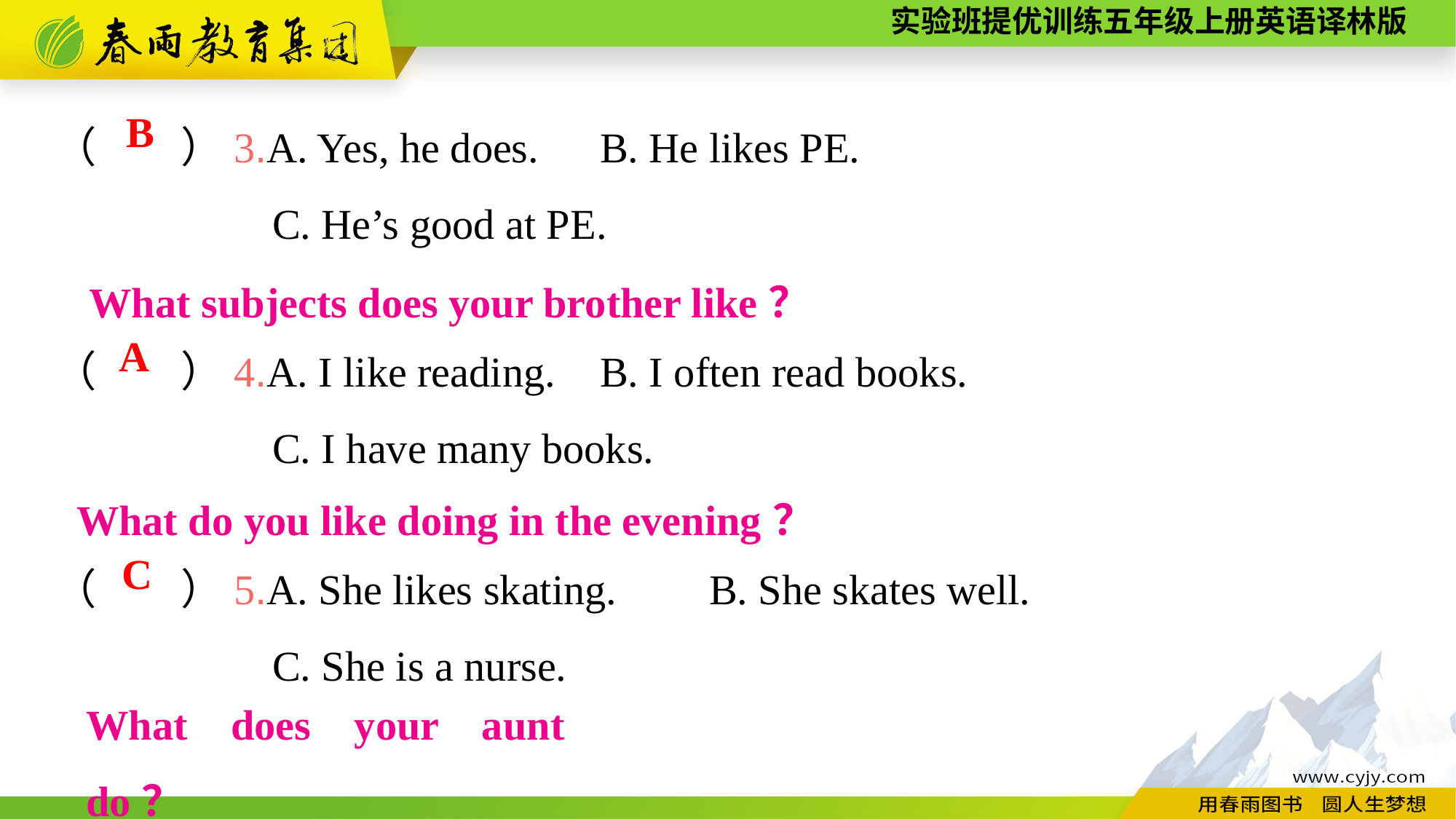

（　　）3.A. Yes, he does.	B. He likes PE.
		C. He’s good at PE.
B
What subjects does your brother like？
（　　）4.A. I like reading.	B. I often read books.
		C. I have many books.

（　　）5.A. She likes skating.	B. She skates well.
		C. She is a nurse.
A
What do you like doing in the evening？
C
What does your aunt do？